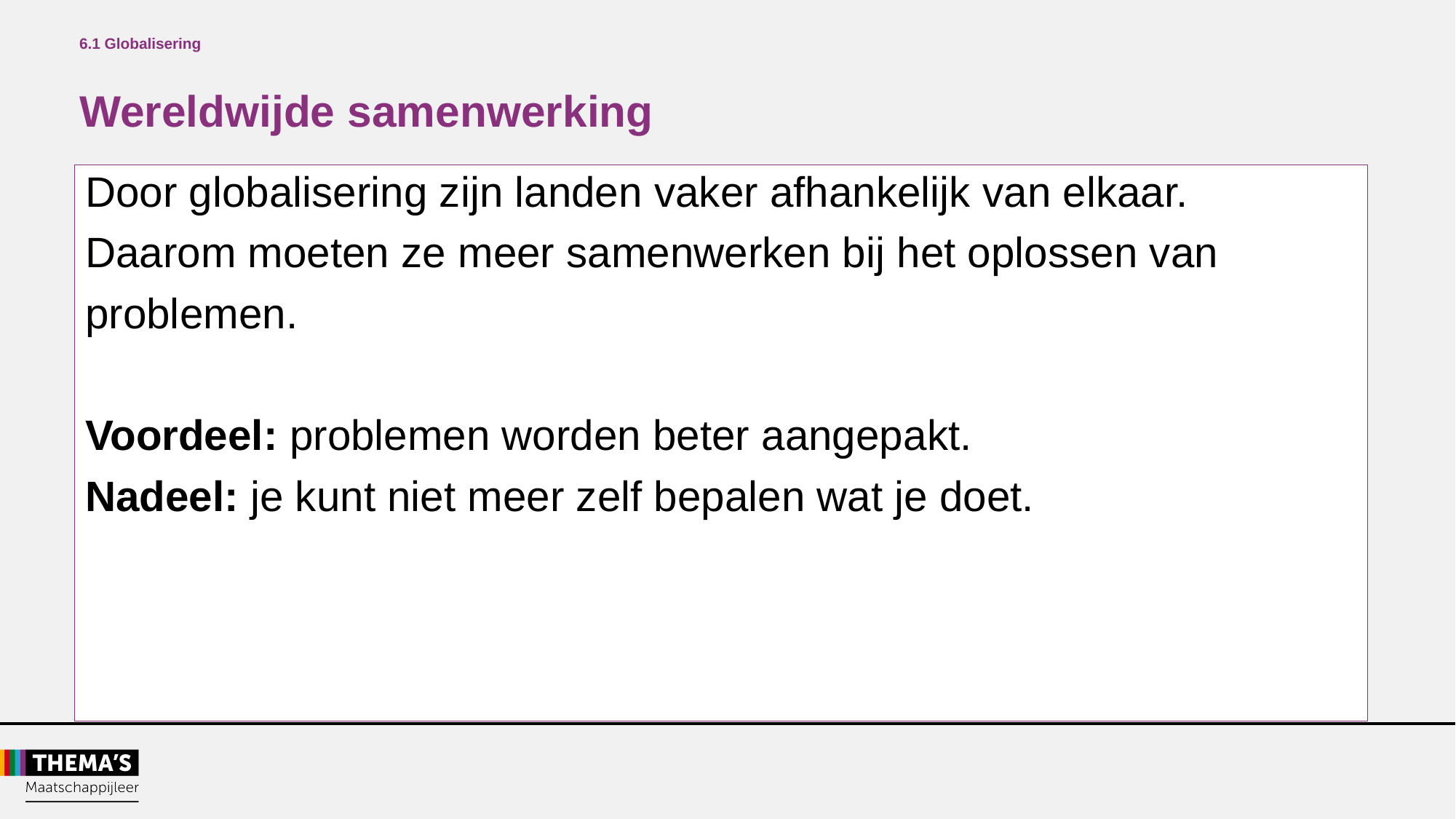

6.1 Globalisering
Wereldwijde samenwerking
Door globalisering zijn landen vaker afhankelijk van elkaar.
Daarom moeten ze meer samenwerken bij het oplossen van
problemen.

Voordeel: problemen worden beter aangepakt.
Nadeel: je kunt niet meer zelf bepalen wat je doet.